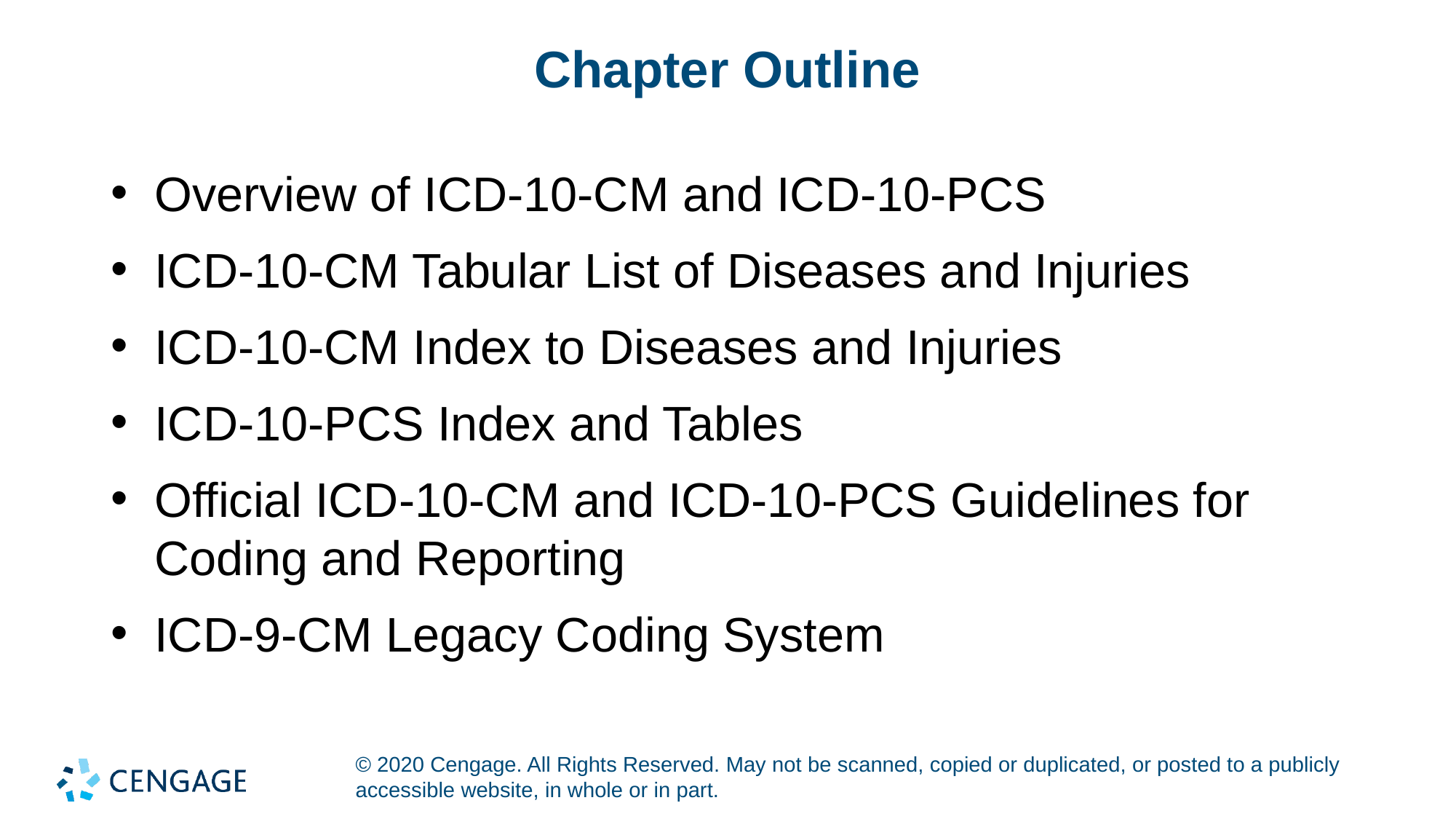

# Chapter Outline
Overview of ICD-10-CM and ICD-10-PCS
ICD-10-CM Tabular List of Diseases and Injuries
ICD-10-CM Index to Diseases and Injuries
ICD-10-PCS Index and Tables
Official ICD-10-CM and ICD-10-PCS Guidelines for Coding and Reporting
ICD-9-CM Legacy Coding System